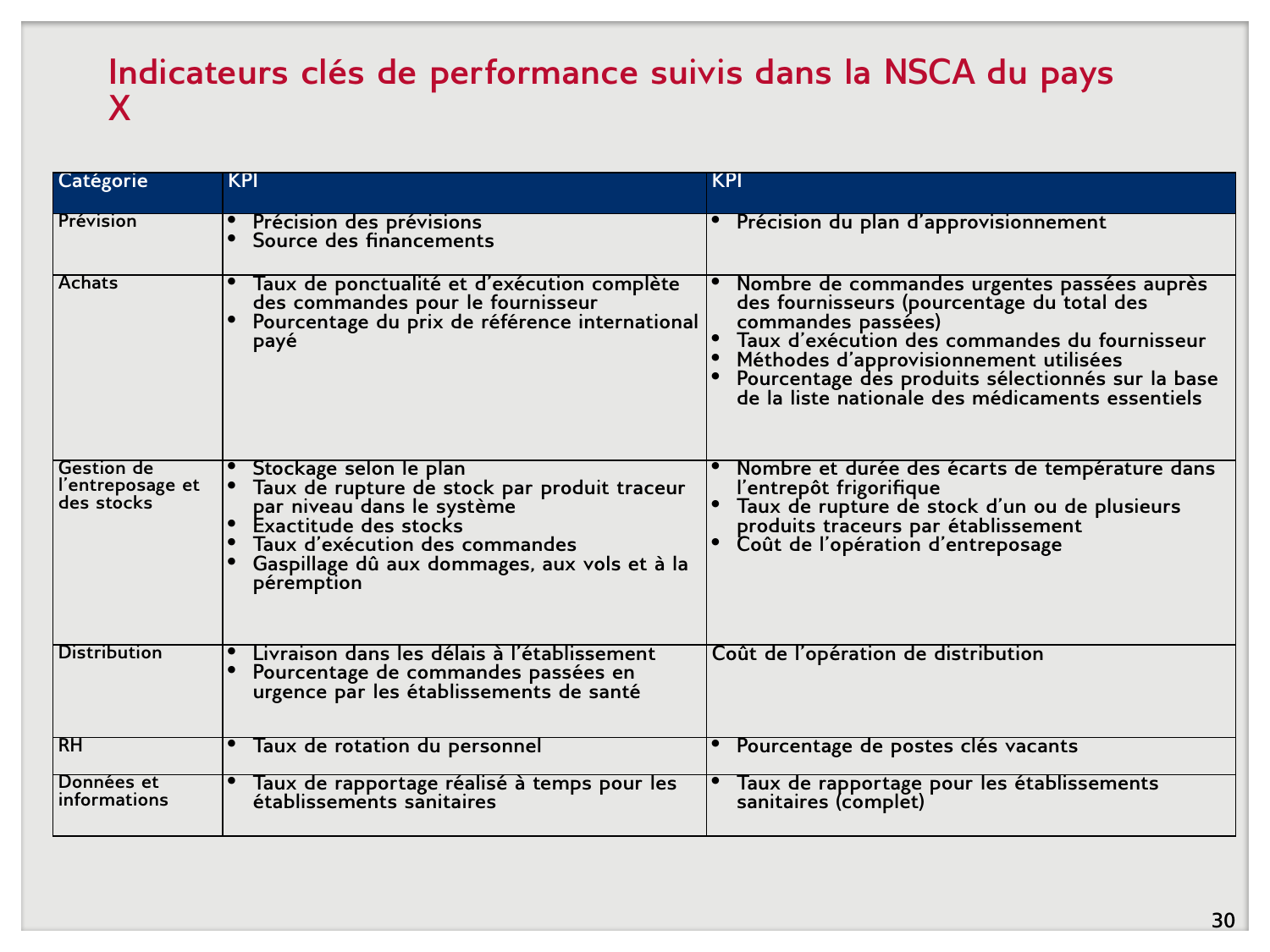

# Indicateurs clés de performance suivis dans la NSCA du pays X
| Catégorie | KPI | KPI |
| --- | --- | --- |
| Prévision | Précision des prévisions Source des financements | Précision du plan d’approvisionnement |
| Achats | Taux de ponctualité et d’exécution complète des commandes pour le fournisseur Pourcentage du prix de référence international payé | Nombre de commandes urgentes passées auprès des fournisseurs (pourcentage du total des commandes passées) Taux d’exécution des commandes du fournisseur Méthodes d’approvisionnement utilisées Pourcentage des produits sélectionnés sur la base de la liste nationale des médicaments essentiels |
| Gestion de l’entreposage et des stocks | Stockage selon le plan Taux de rupture de stock par produit traceur par niveau dans le système Exactitude des stocks Taux d’exécution des commandes Gaspillage dû aux dommages, aux vols et à la péremption | Nombre et durée des écarts de température dans l’entrepôt frigorifique Taux de rupture de stock d’un ou de plusieurs produits traceurs par établissement Coût de l’opération d’entreposage |
| Distribution | Livraison dans les délais à l’établissement Pourcentage de commandes passées en urgence par les établissements de santé | Coût de l’opération de distribution |
| RH | Taux de rotation du personnel | Pourcentage de postes clés vacants |
| Données et informations | Taux de rapportage réalisé à temps pour les établissements sanitaires | Taux de rapportage pour les établissements sanitaires (complet) |
30